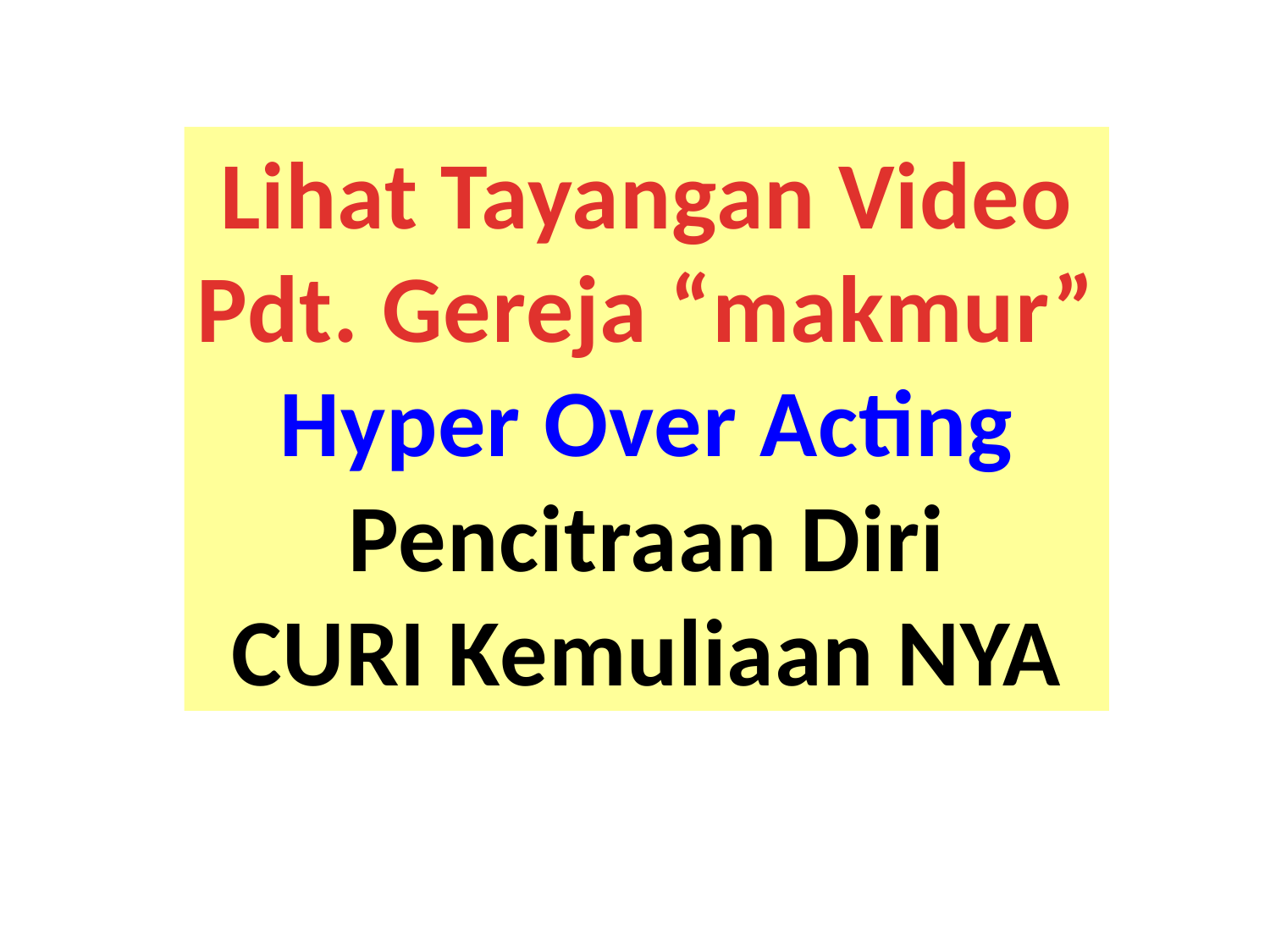

Lihat Tayangan Video
Pdt. Gereja “makmur”
Hyper Over Acting
Pencitraan Diri
CURI Kemuliaan NYA